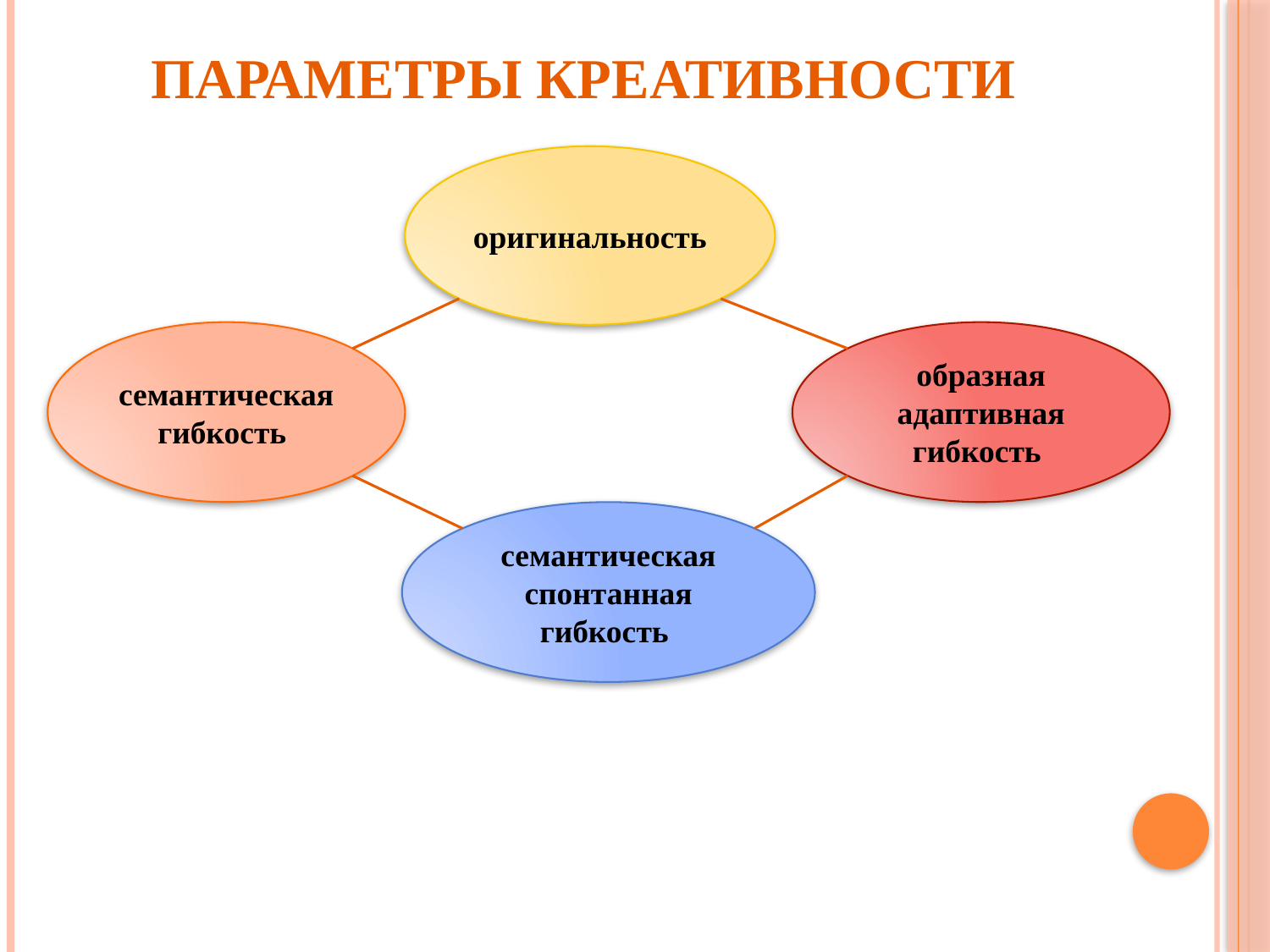

# Параметры креативности
оригинальность
семантическая гибкость
образная адаптивная гибкость
семантическая спонтанная гибкость